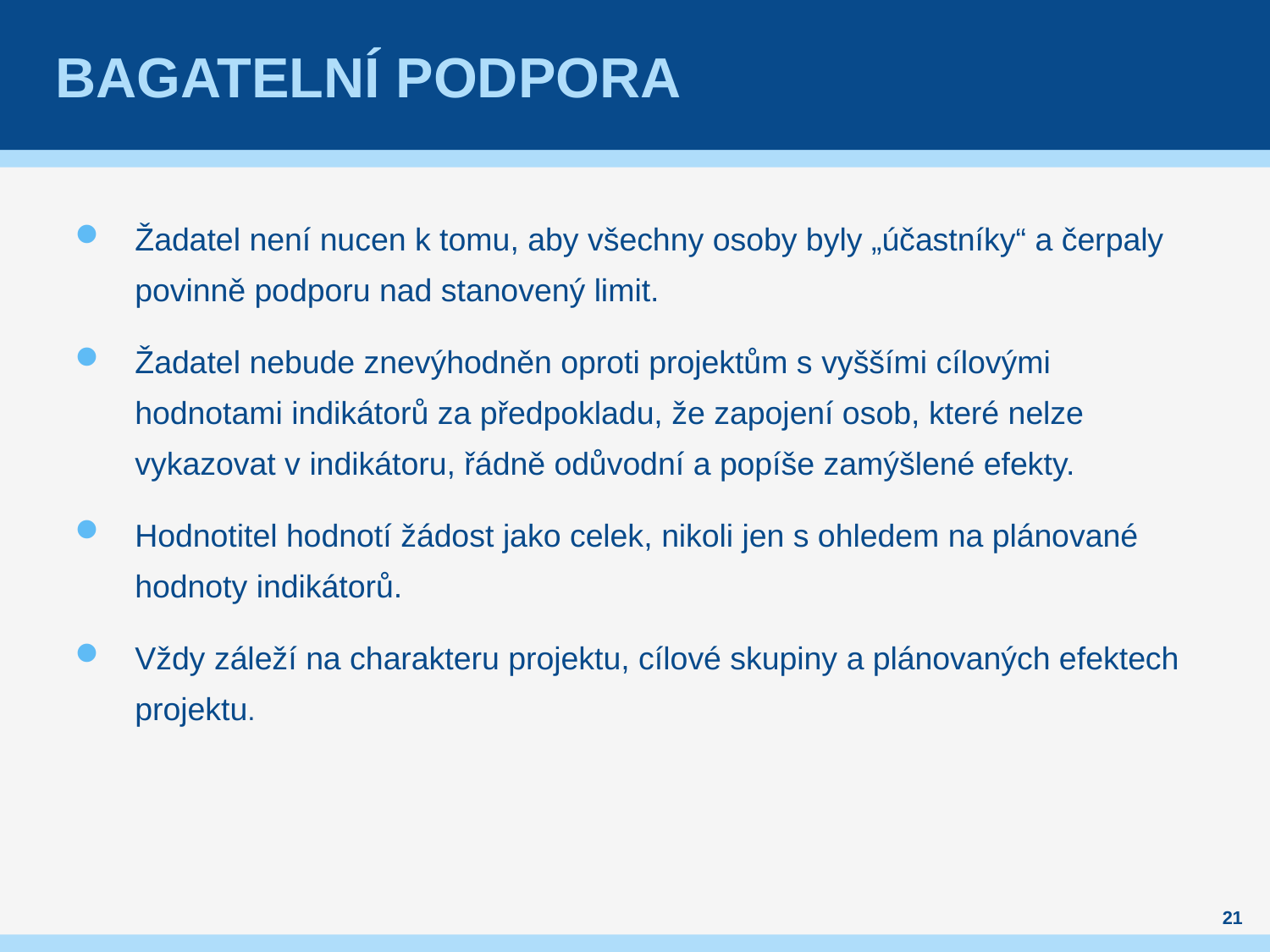

# Bagatelní podpora
Žadatel není nucen k tomu, aby všechny osoby byly „účastníky“ a čerpaly povinně podporu nad stanovený limit.
Žadatel nebude znevýhodněn oproti projektům s vyššími cílovými hodnotami indikátorů za předpokladu, že zapojení osob, které nelze vykazovat v indikátoru, řádně odůvodní a popíše zamýšlené efekty.
Hodnotitel hodnotí žádost jako celek, nikoli jen s ohledem na plánované hodnoty indikátorů.
Vždy záleží na charakteru projektu, cílové skupiny a plánovaných efektech projektu.
21